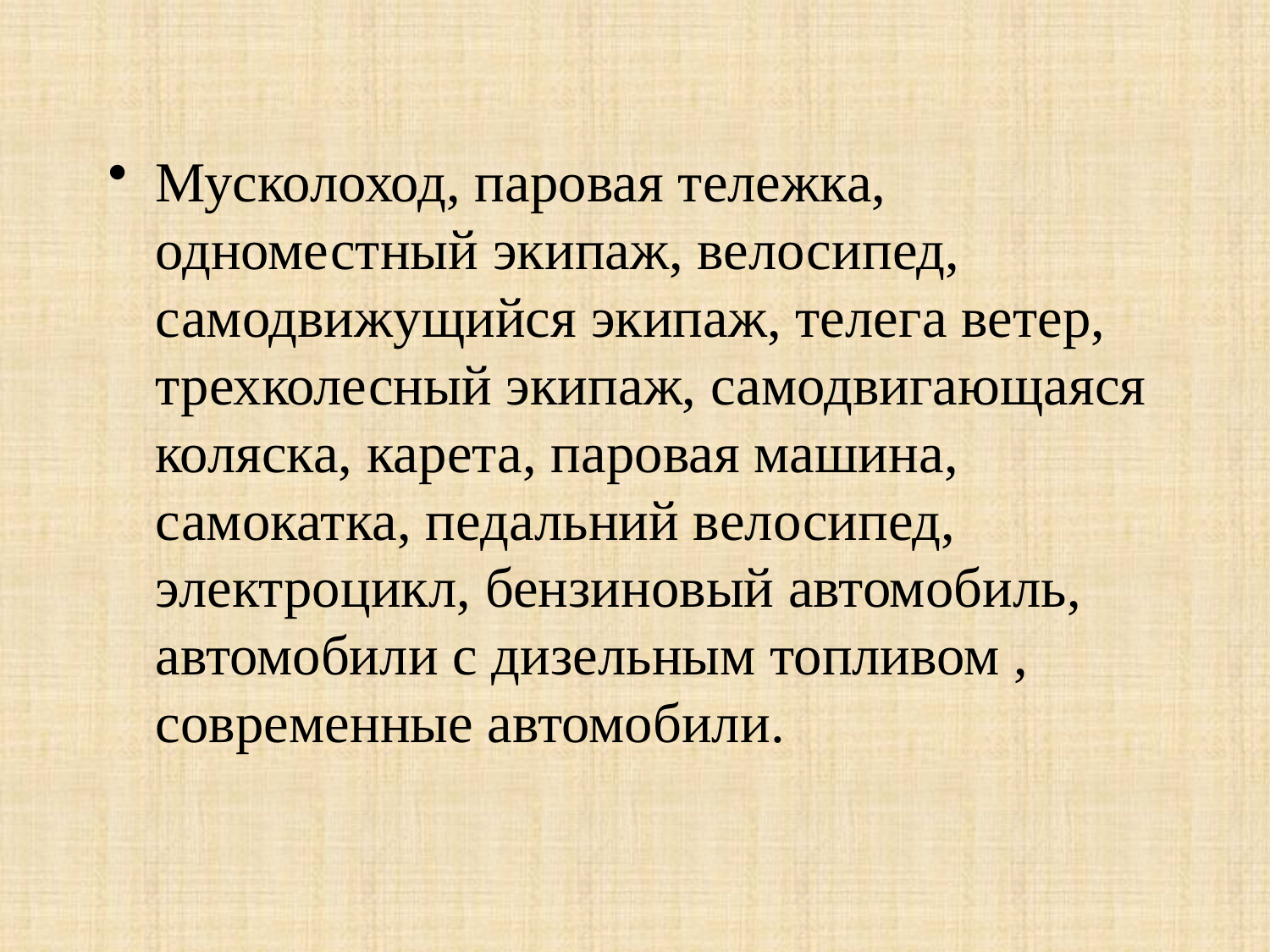

Мусколоход, паровая тележка, одноместный экипаж, велосипед, самодвижущийся экипаж, телега ветер, трехколесный экипаж, самодвигающаяся коляска, карета, паровая машина, самокатка, педальний велосипед, электроцикл, бензиновый автомобиль, автомобили с дизельным топливом , современные автомобили.